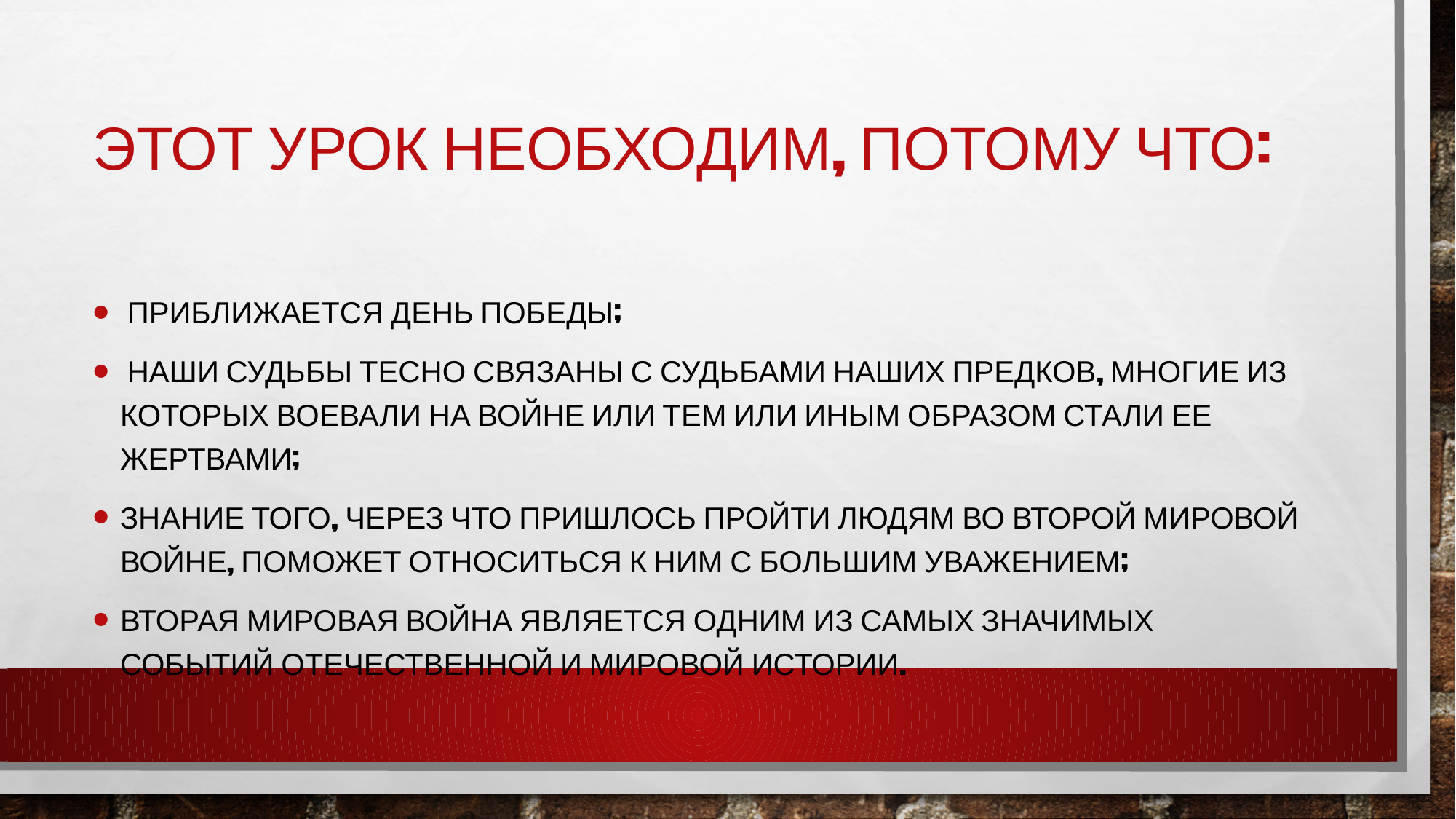

# Этот урок необходим, потому что:
 приближается день победы;
 наши судьбы тесно связаны с судьбами наших предков, многие из которых воевали на войне или тем или иным образом стали ее жертвами;
Знание того, через что пришлось пройти людям во второй мировой войне, поможет относиться к ним с большим уважением;
Вторая мировая война является одним из самых значимых событий отечественной и мировой истории.